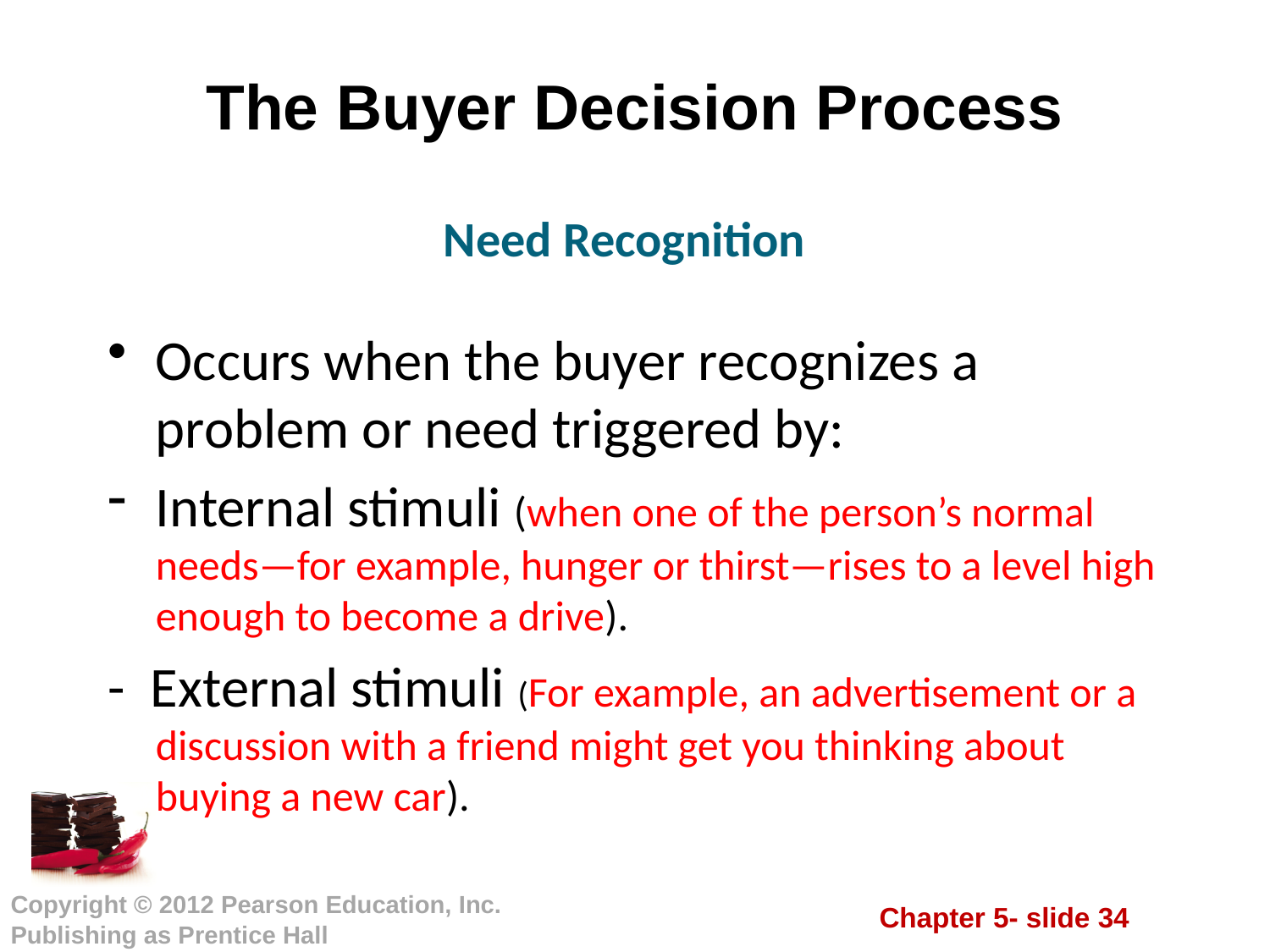

# The Buyer Decision Process
Need Recognition

Occurs when the buyer recognizes a problem or need triggered by:
Internal stimuli (when one of the person’s normal needs—for example, hunger or thirst—rises to a level high enough to become a drive).
-  External stimuli (For example, an advertisement or a discussion with a friend might get you thinking about buying a new car).